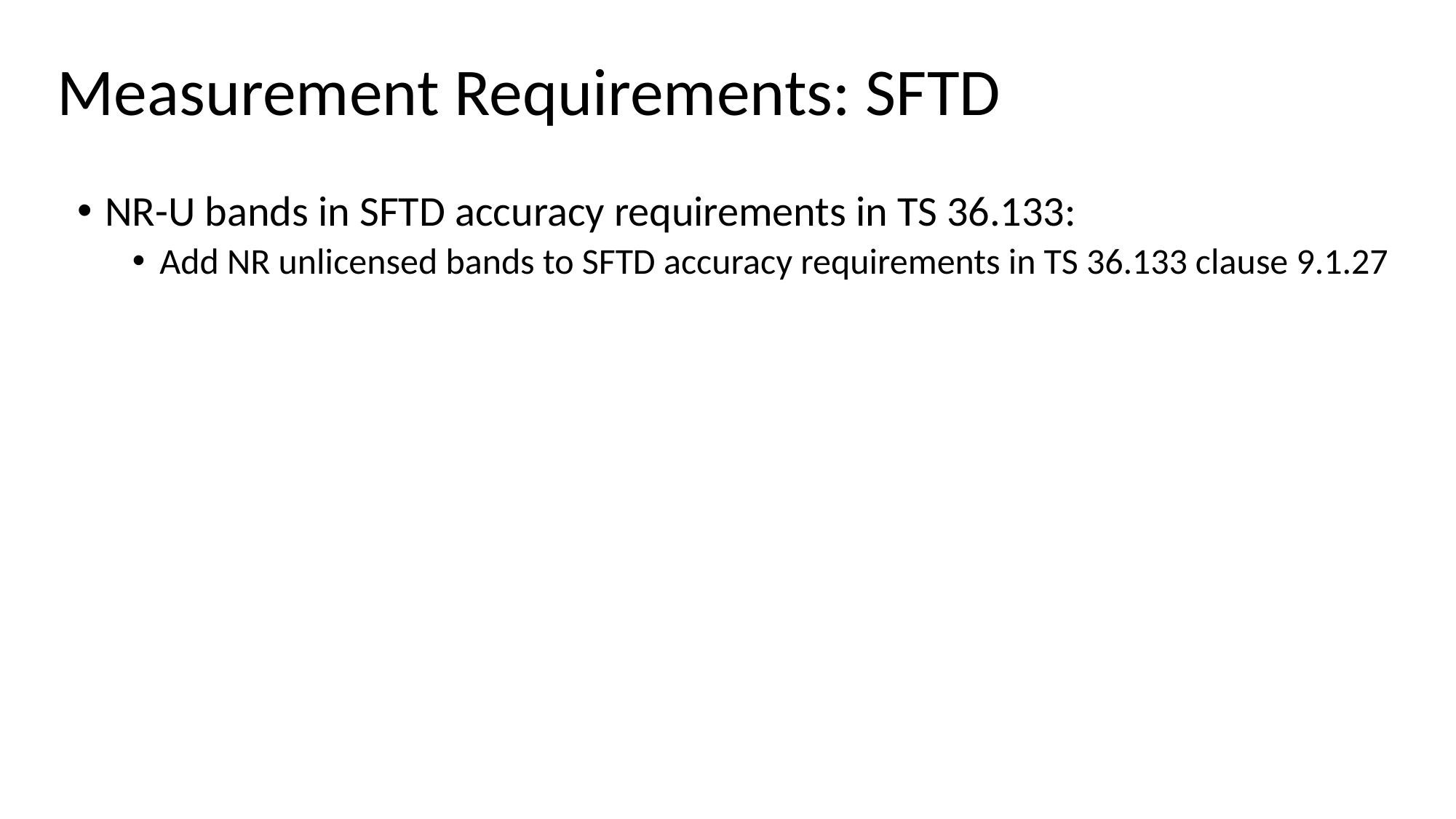

# Measurement Requirements: SFTD
NR-U bands in SFTD accuracy requirements in TS 36.133:
Add NR unlicensed bands to SFTD accuracy requirements in TS 36.133 clause 9.1.27